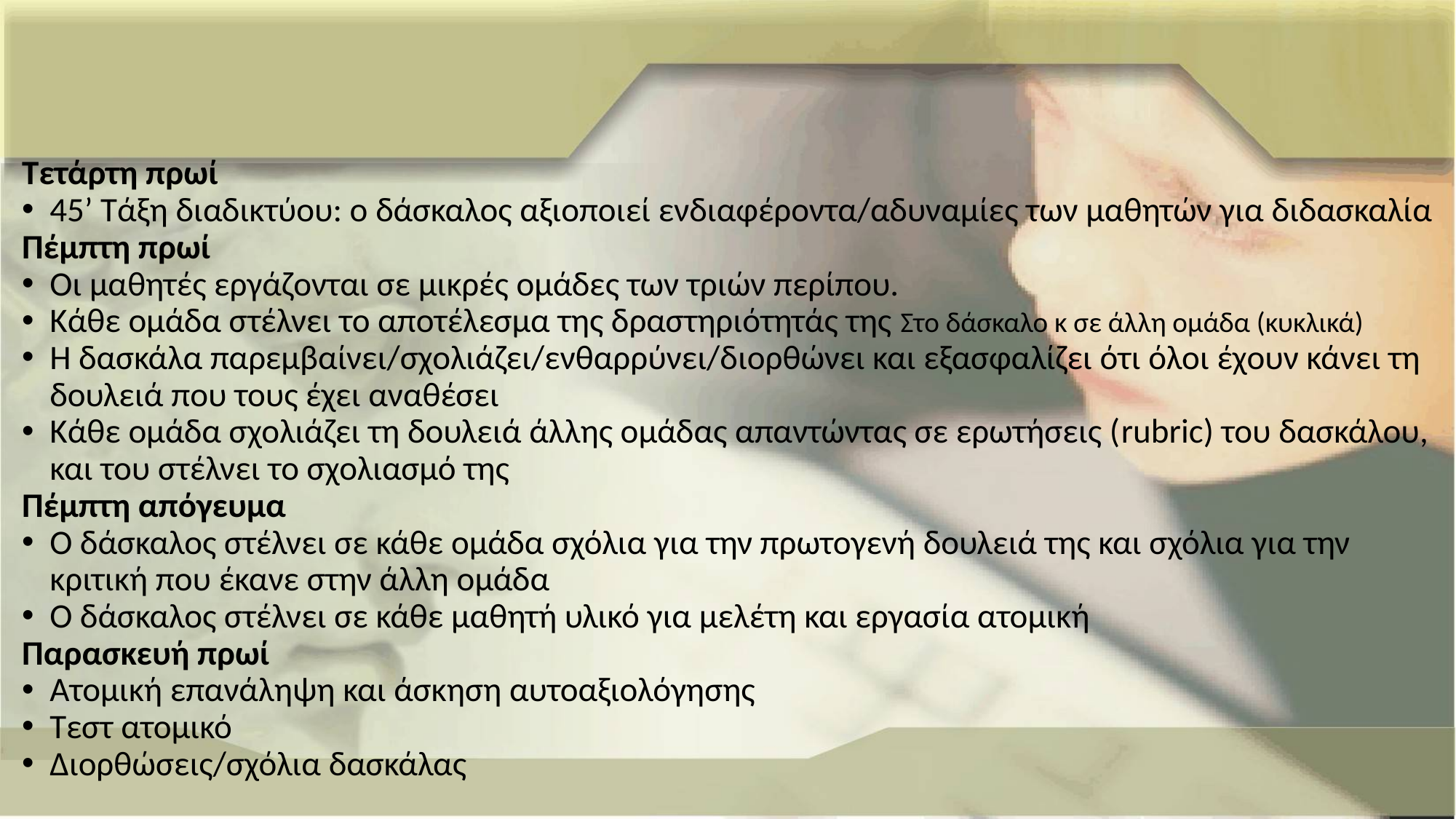

#
Τετάρτη πρωί
45’ Τάξη διαδικτύου: ο δάσκαλος αξιοποιεί ενδιαφέροντα/αδυναμίες των μαθητών για διδασκαλία
Πέμπτη πρωί
Οι μαθητές εργάζονται σε μικρές ομάδες των τριών περίπου.
Κάθε ομάδα στέλνει το αποτέλεσμα της δραστηριότητάς της Στο δάσκαλο κ σε άλλη ομάδα (κυκλικά)
Η δασκάλα παρεμβαίνει/σχολιάζει/ενθαρρύνει/διορθώνει και εξασφαλίζει ότι όλοι έχουν κάνει τη δουλειά που τους έχει αναθέσει
Κάθε ομάδα σχολιάζει τη δουλειά άλλης ομάδας απαντώντας σε ερωτήσεις (rubric) του δασκάλου, και του στέλνει το σχολιασμό της
Πέμπτη απόγευμα
Ο δάσκαλος στέλνει σε κάθε ομάδα σχόλια για την πρωτογενή δουλειά της και σχόλια για την κριτική που έκανε στην άλλη ομάδα
Ο δάσκαλος στέλνει σε κάθε μαθητή υλικό για μελέτη και εργασία ατομική
Παρασκευή πρωί
Ατομική επανάληψη και άσκηση αυτοαξιολόγησης
Τεστ ατομικό
Διορθώσεις/σχόλια δασκάλας